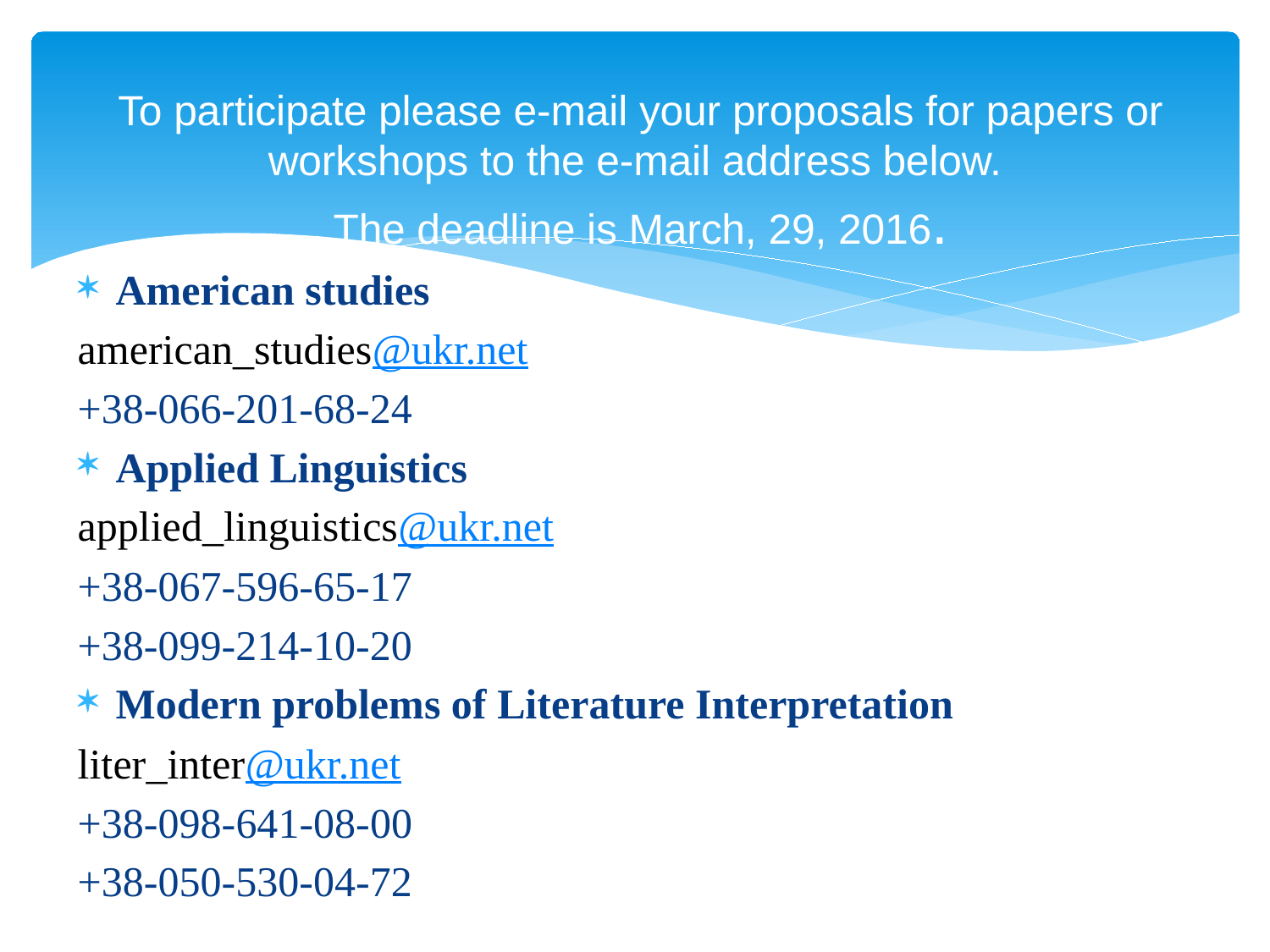

# To participate please e-mail your proposals for papers or workshops to the e-mail address below. The deadline is March, 29, 2016.
American studies
american_studies@ukr.net
+38-066-201-68-24
Applied Linguistics
applied_linguistics@ukr.net
+38-067-596-65-17
+38-099-214-10-20
Modern problems of Literature Interpretation
liter_inter@ukr.net
+38-098-641-08-00
+38-050-530-04-72